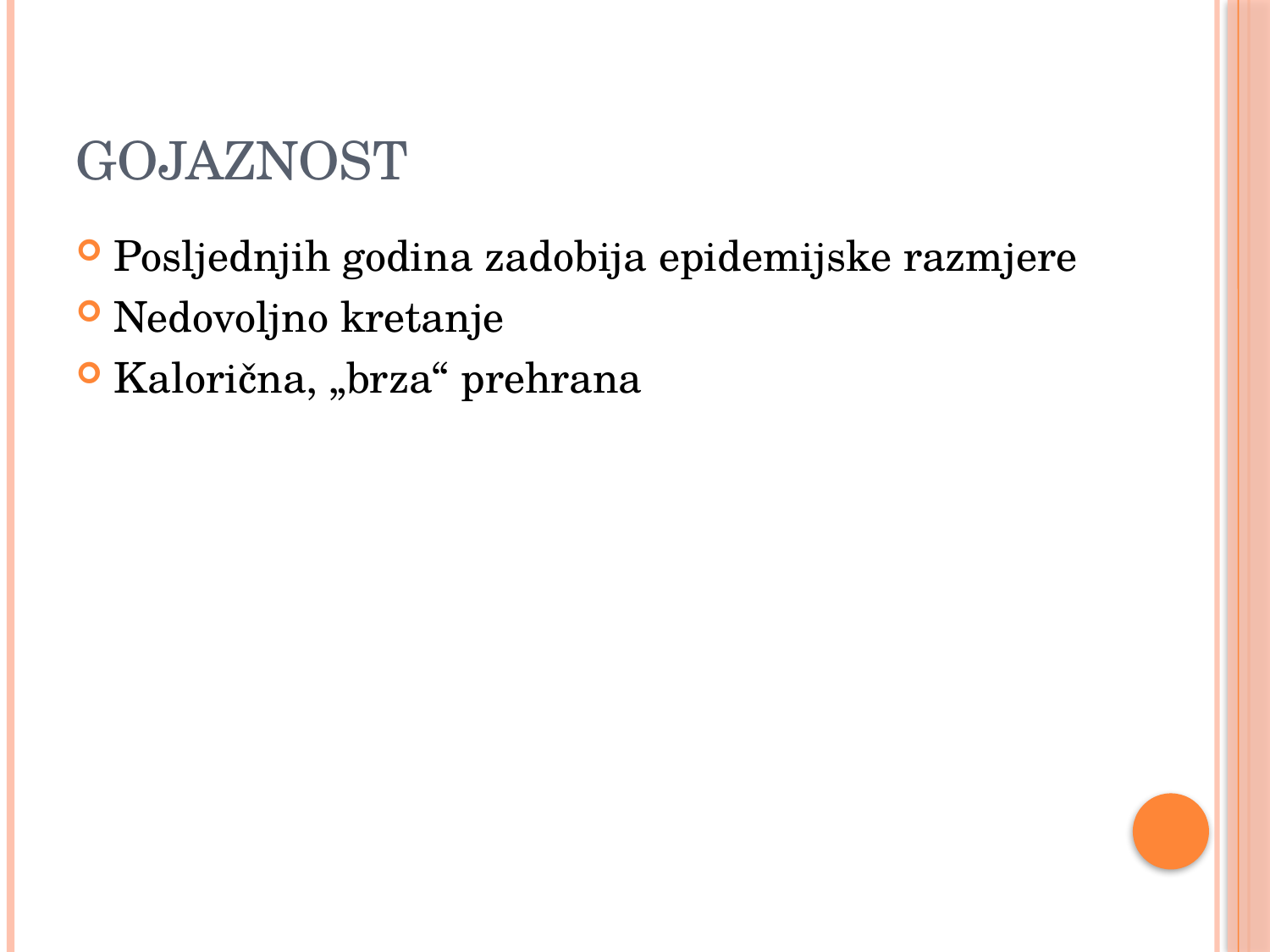

# Gojaznost
Posljednjih godina zadobija epidemijske razmjere
Nedovoljno kretanje
Kalorična, „brza“ prehrana